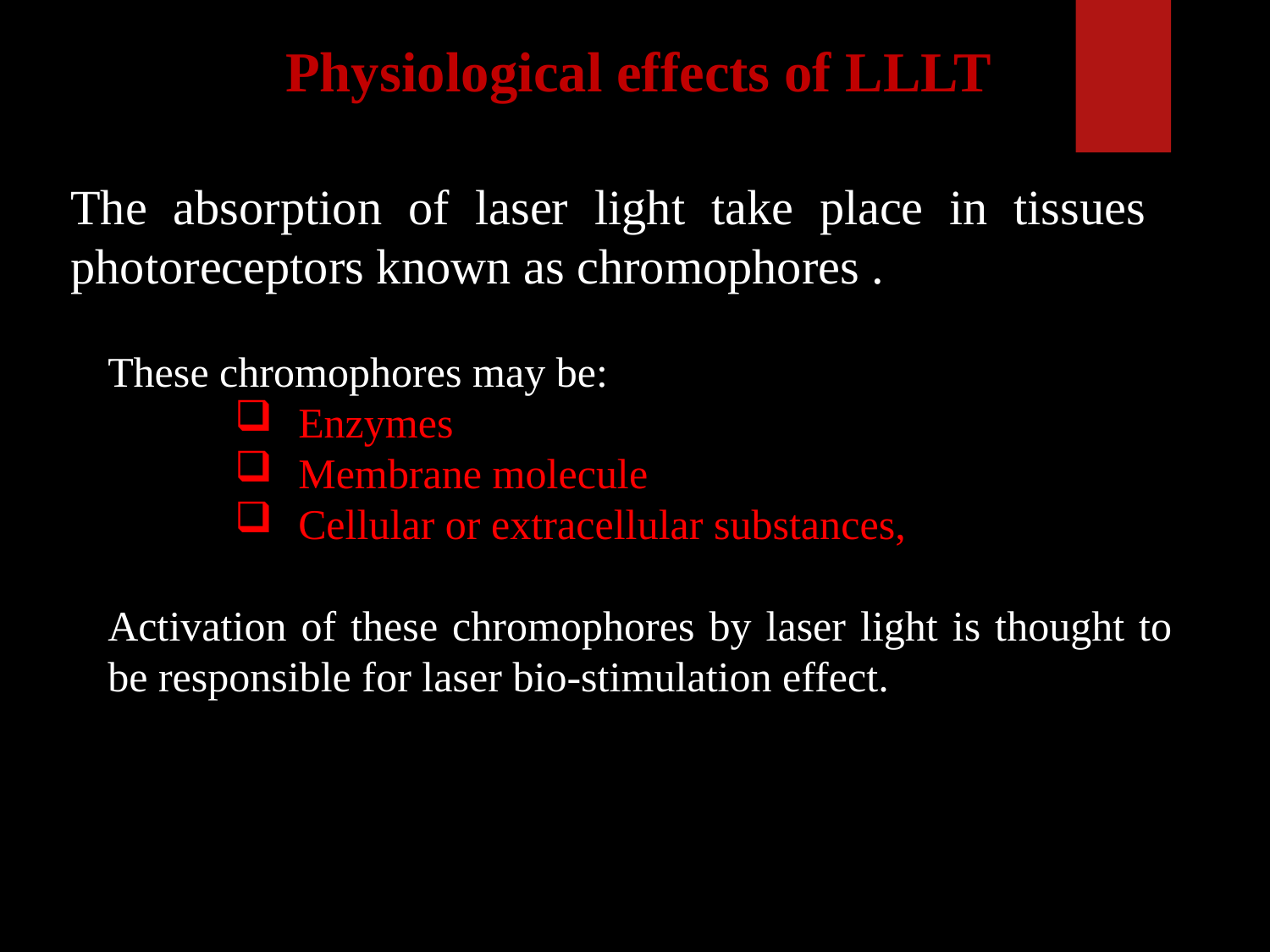

# Physiological effects of LLLT
The absorption of laser light take place in tissues photoreceptors known as chromophores .
These chromophores may be:
Enzymes
Membrane molecule
Cellular or extracellular substances,

Activation of these chromophores by laser light is thought to be responsible for laser bio-stimulation effect.